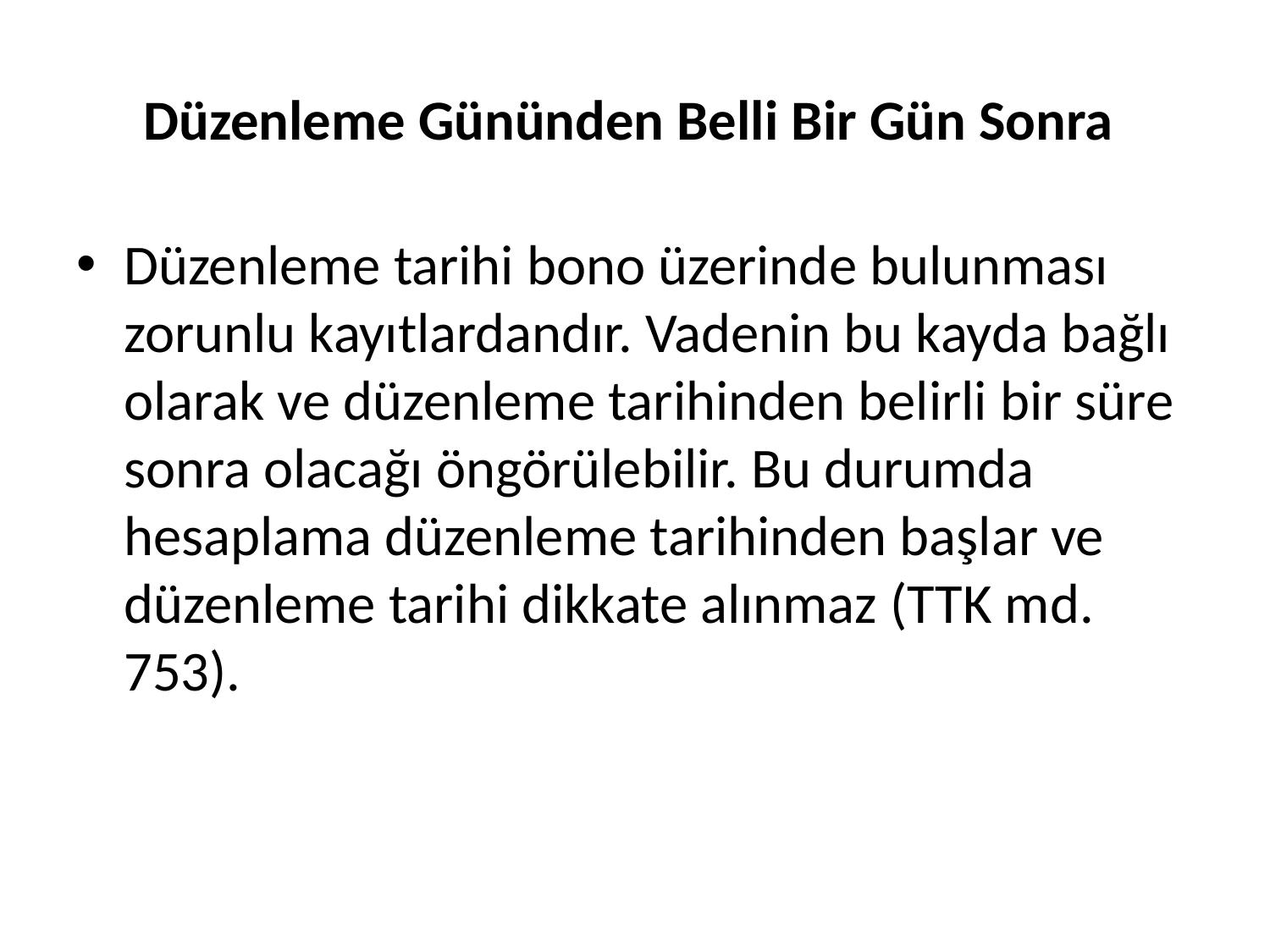

# Düzenleme Gününden Belli Bir Gün Sonra
Düzenleme tarihi bono üzerinde bulunması zorunlu kayıtlardandır. Vadenin bu kayda bağlı olarak ve düzenleme tarihinden belirli bir süre sonra olacağı öngörülebilir. Bu durumda hesaplama düzenleme tarihinden başlar ve düzenleme tarihi dikkate alınmaz (TTK md. 753).